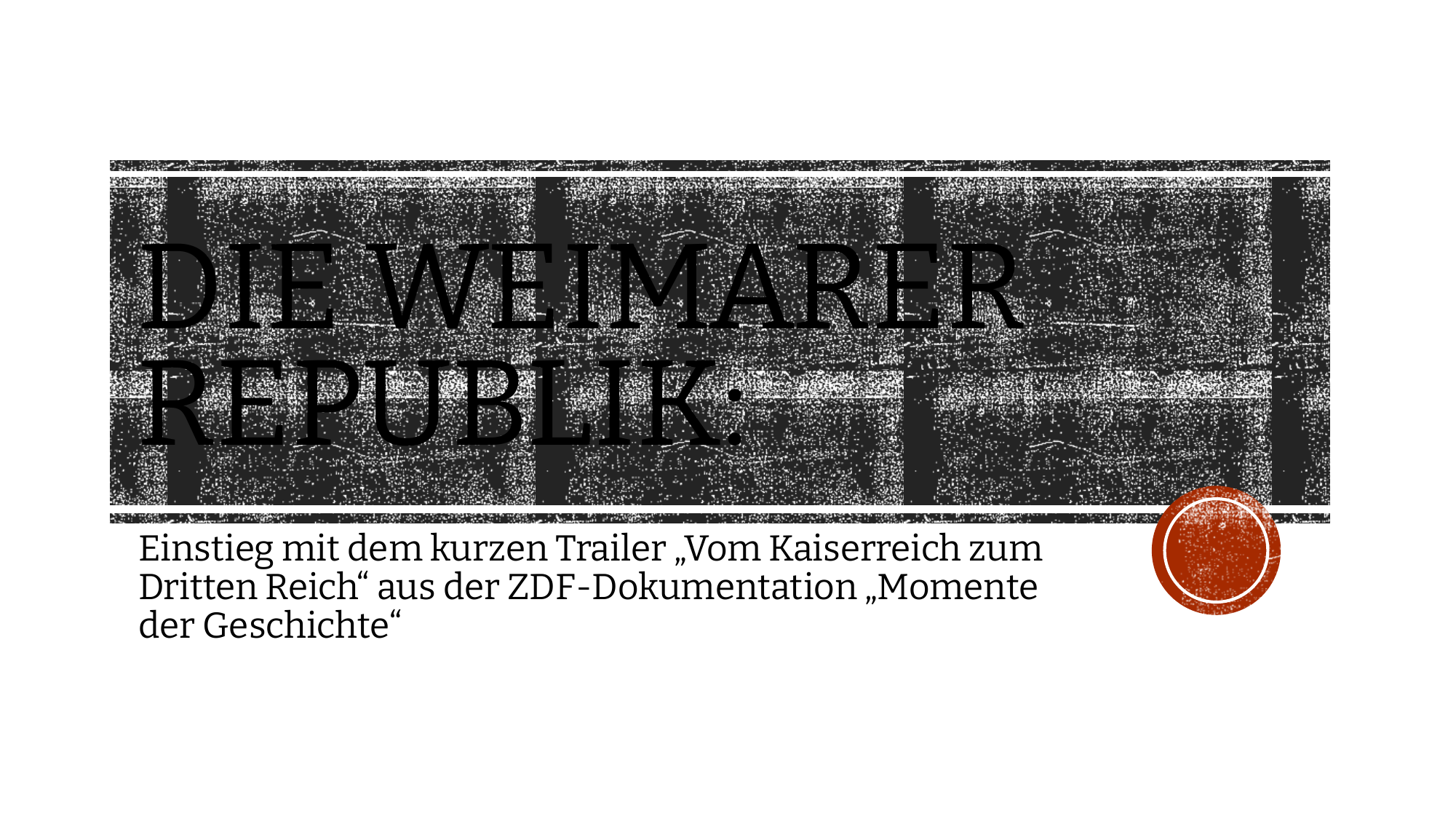

# Die Weimarer Republik:
Einstieg mit dem kurzen Trailer „Vom Kaiserreich zum Dritten Reich“ aus der ZDF-Dokumentation „Momente der Geschichte“